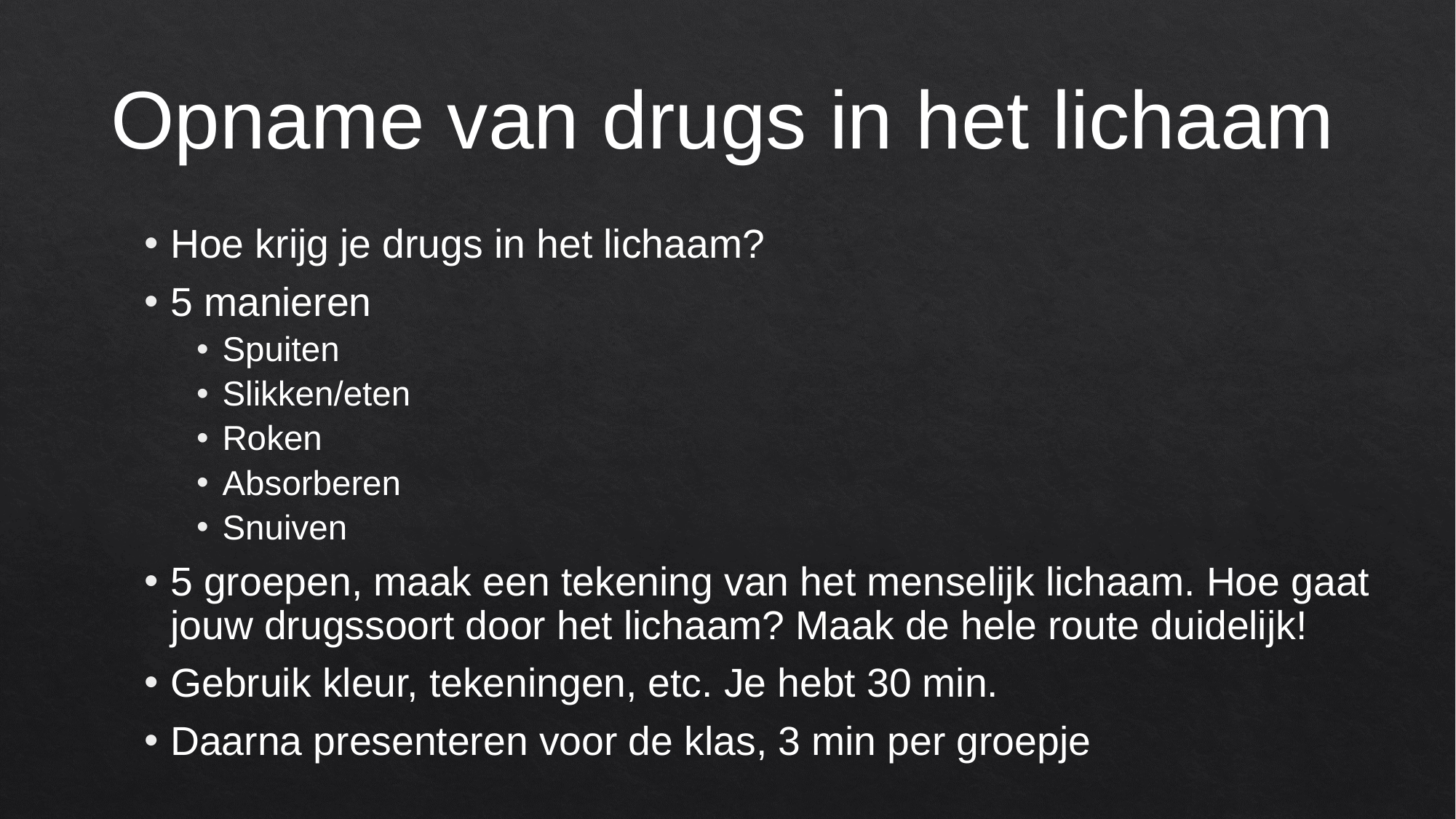

# Opname van drugs in het lichaam
Hoe krijg je drugs in het lichaam?
5 manieren
Spuiten
Slikken/eten
Roken
Absorberen
Snuiven
5 groepen, maak een tekening van het menselijk lichaam. Hoe gaat jouw drugssoort door het lichaam? Maak de hele route duidelijk!
Gebruik kleur, tekeningen, etc. Je hebt 30 min.
Daarna presenteren voor de klas, 3 min per groepje